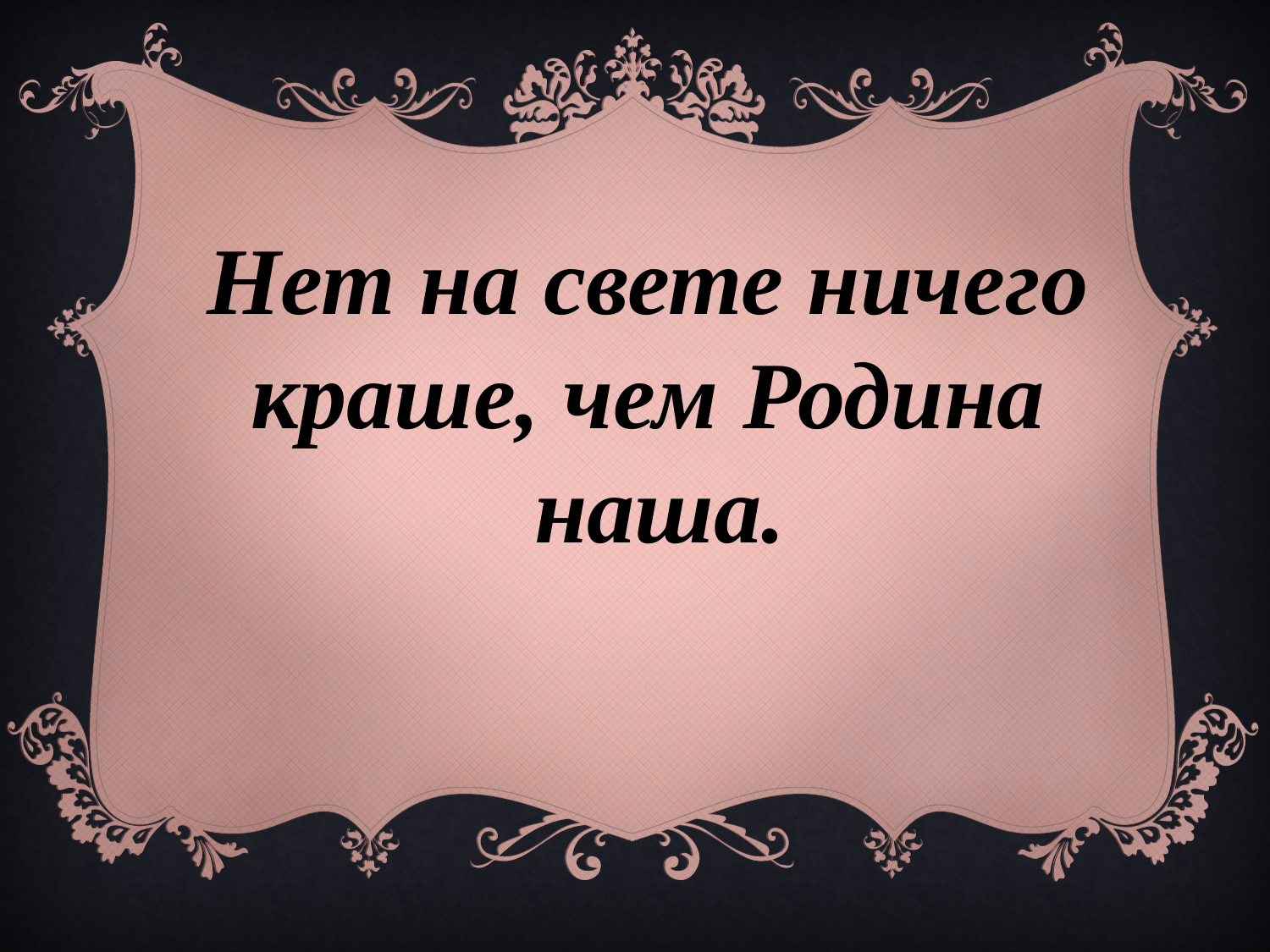

Нет на свете ничего
краше, чем Родина
наша.